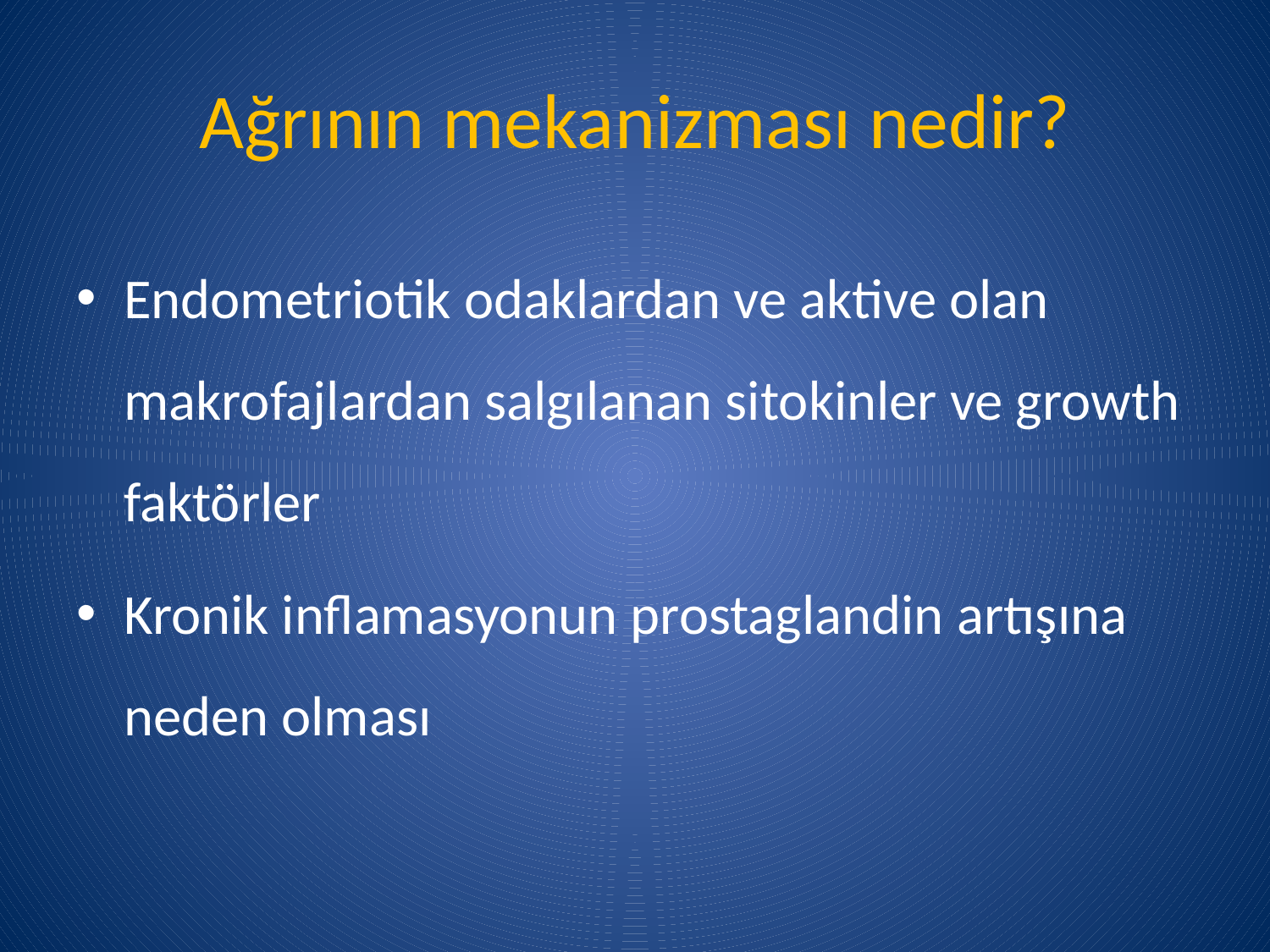

# Ağrının mekanizması nedir?
Endometriotik odaklardan ve aktive olan makrofajlardan salgılanan sitokinler ve growth faktörler
Kronik inflamasyonun prostaglandin artışına neden olması